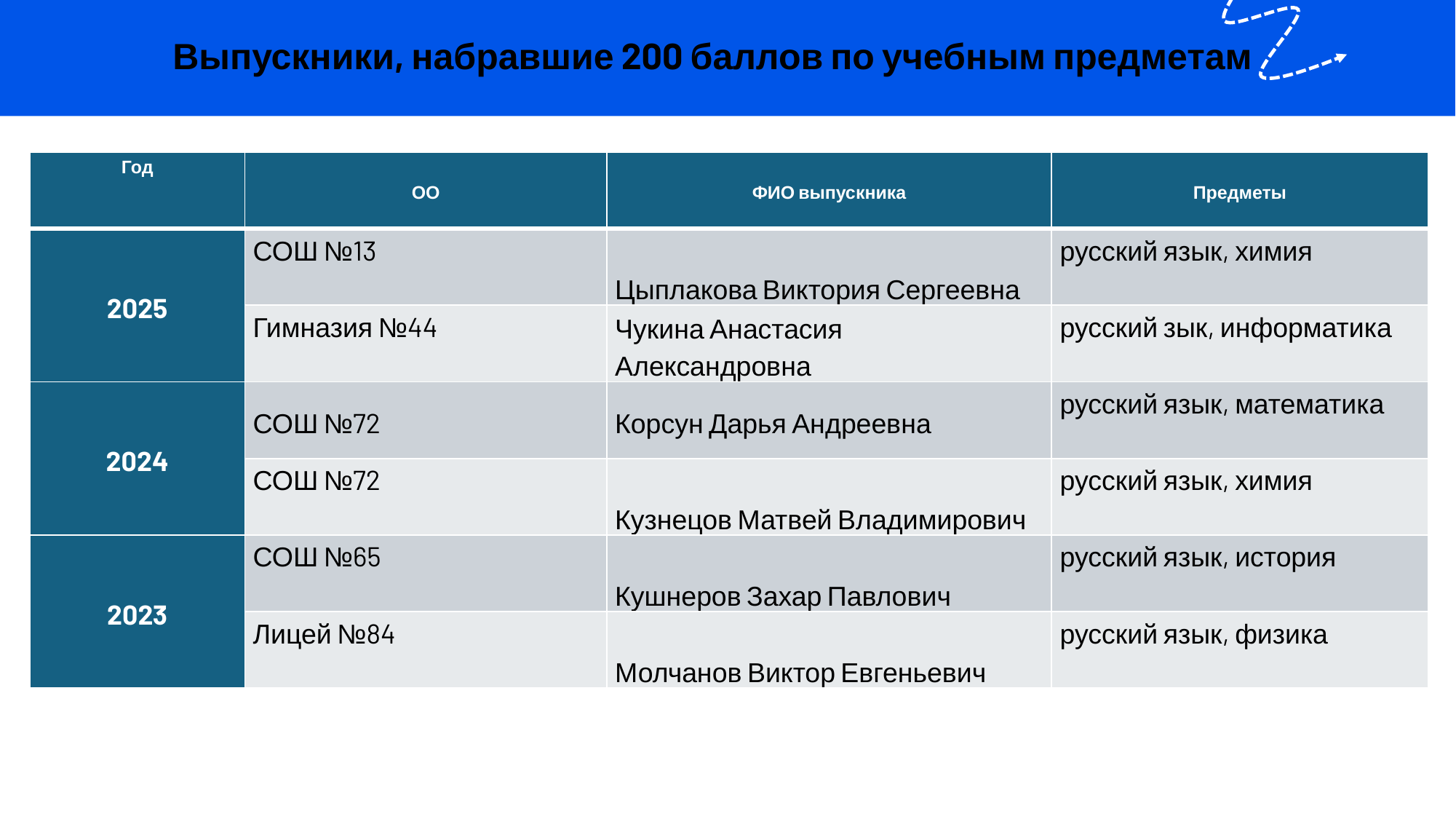

Выпускники, набравшие 200 баллов по учебным предметам

| Год | ОО | ФИО выпускника | Предметы |
| --- | --- | --- | --- |
| 2025 | СОШ №13 | Цыплакова Виктория Сергеевна | русский язык, химия |
|  | Гимназия №44 | Чукина Анастасия Александровна | русский зык, информатика |
| 2024 | СОШ №72 | Корсун Дарья Андреевна | русский язык, математика |
|  | СОШ №72 | Кузнецов Матвей Владимирович | русский язык, химия |
| 2023 | СОШ №65 | Кушнеров Захар Павлович | русский язык, история |
|  | Лицей №84 | Молчанов Виктор Евгеньевич | русский язык, физика |